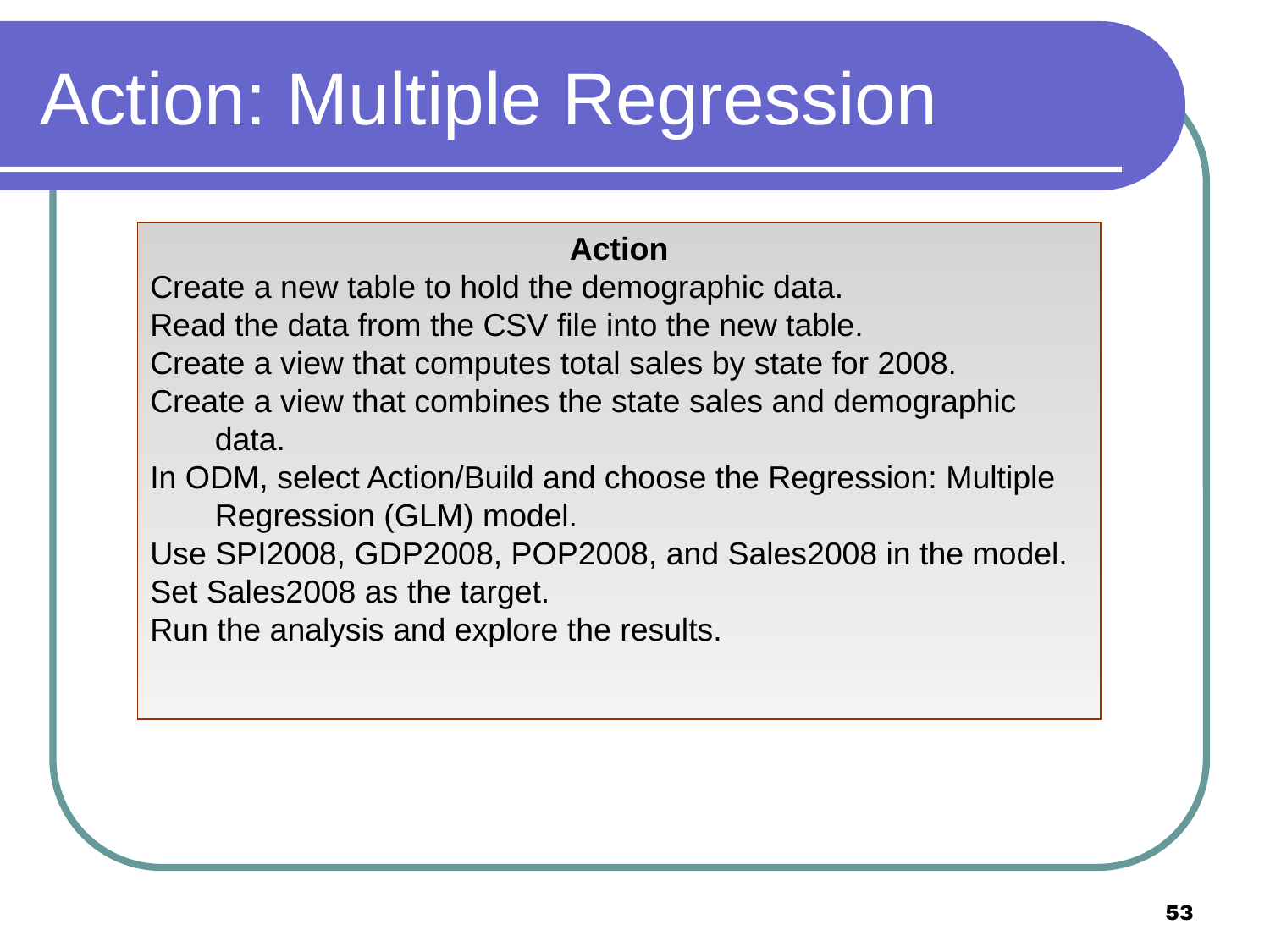

# Action: Multiple Regression
Action
Create a new table to hold the demographic data.
Read the data from the CSV file into the new table.
Create a view that computes total sales by state for 2008.
Create a view that combines the state sales and demographic data.
In ODM, select Action/Build and choose the Regression: Multiple Regression (GLM) model.
Use SPI2008, GDP2008, POP2008, and Sales2008 in the model.
Set Sales2008 as the target.
Run the analysis and explore the results.

53